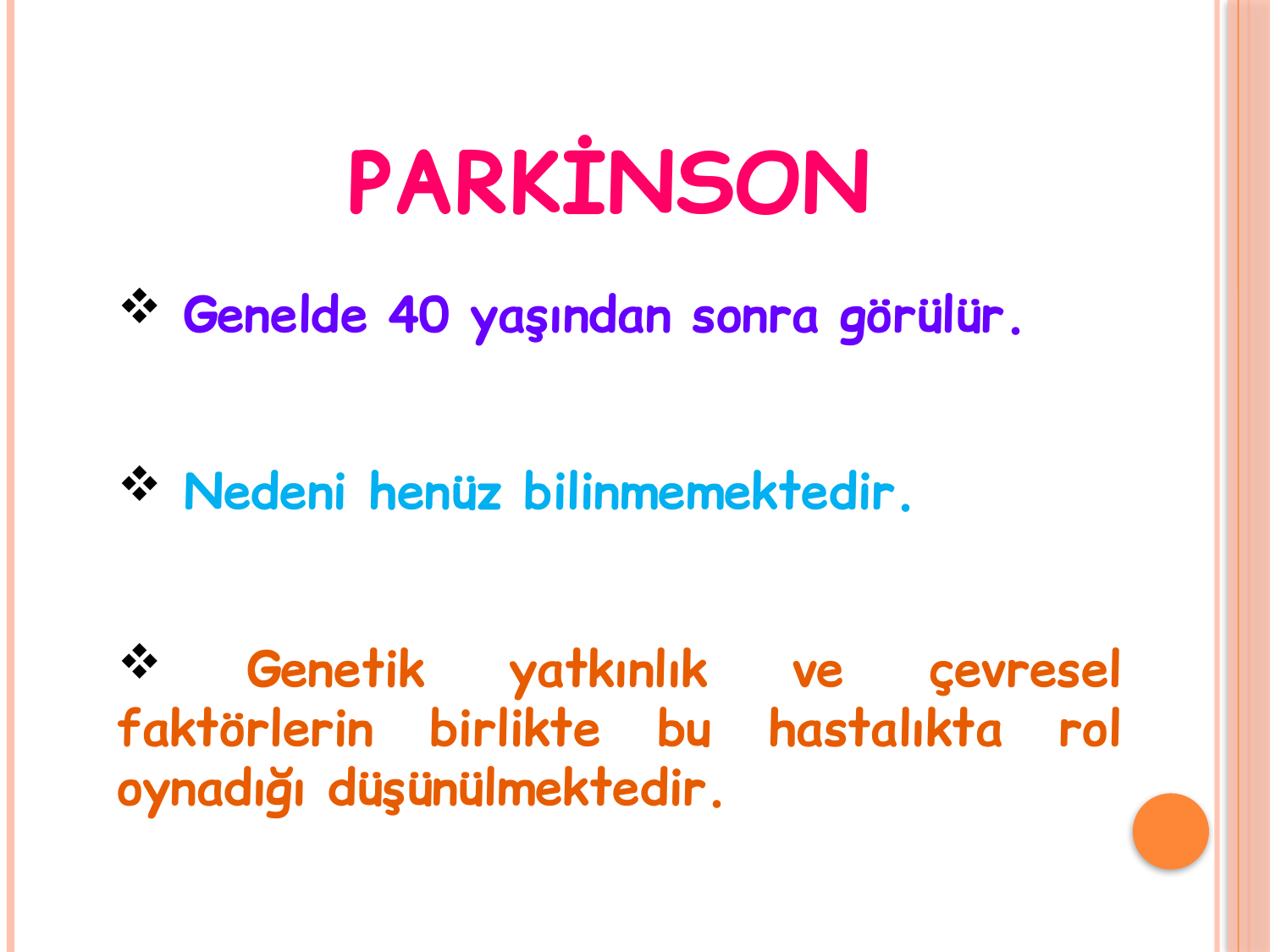

# PARKİNSON
 Genelde 40 yaşından sonra görülür.

 Nedeni henüz bilinmemektedir.

 Genetik yatkınlık ve çevresel faktörlerin birlikte bu hastalıkta rol oynadığı düşünülmektedir.